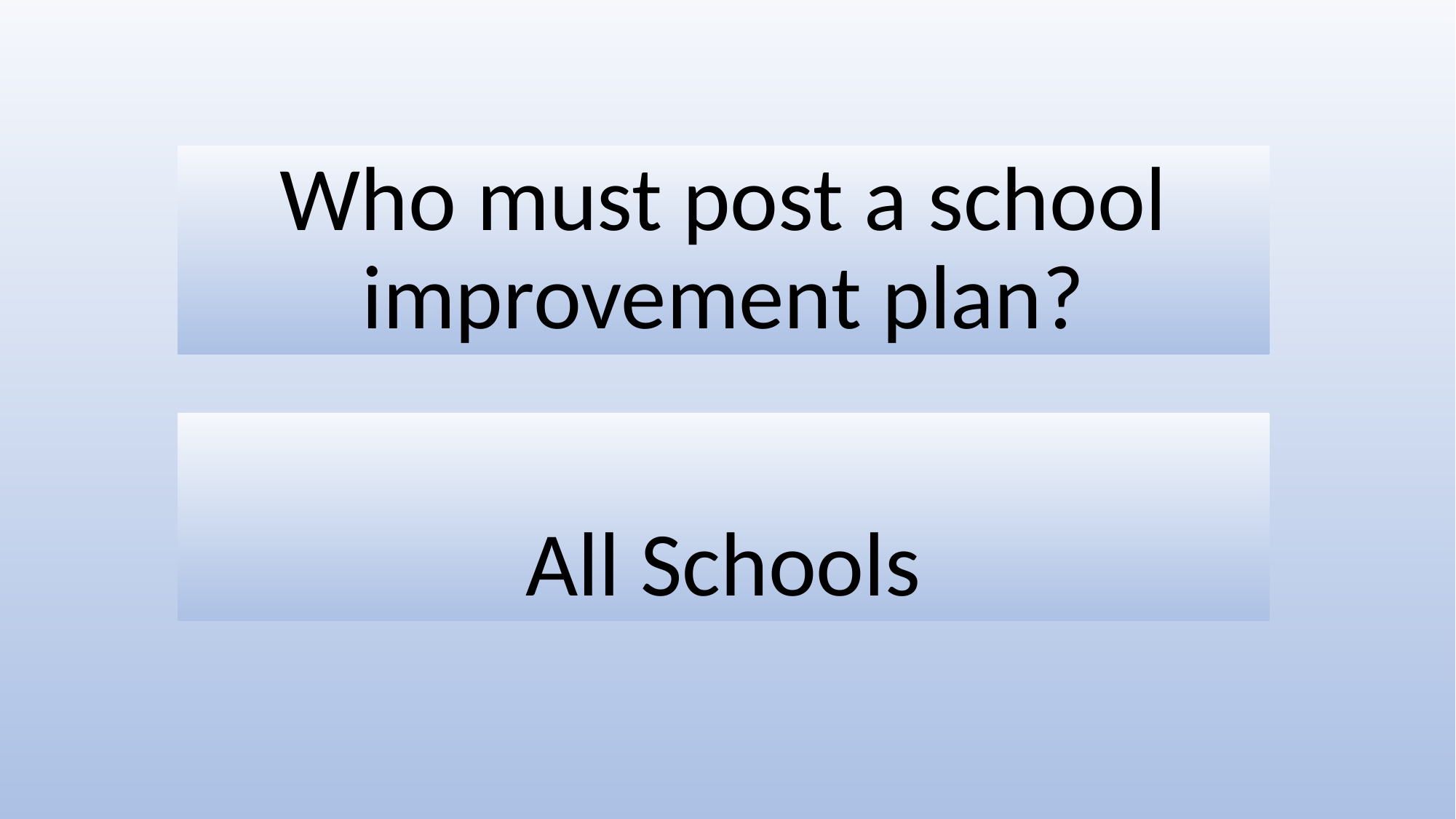

# Who must post a school improvement plan?
All Schools